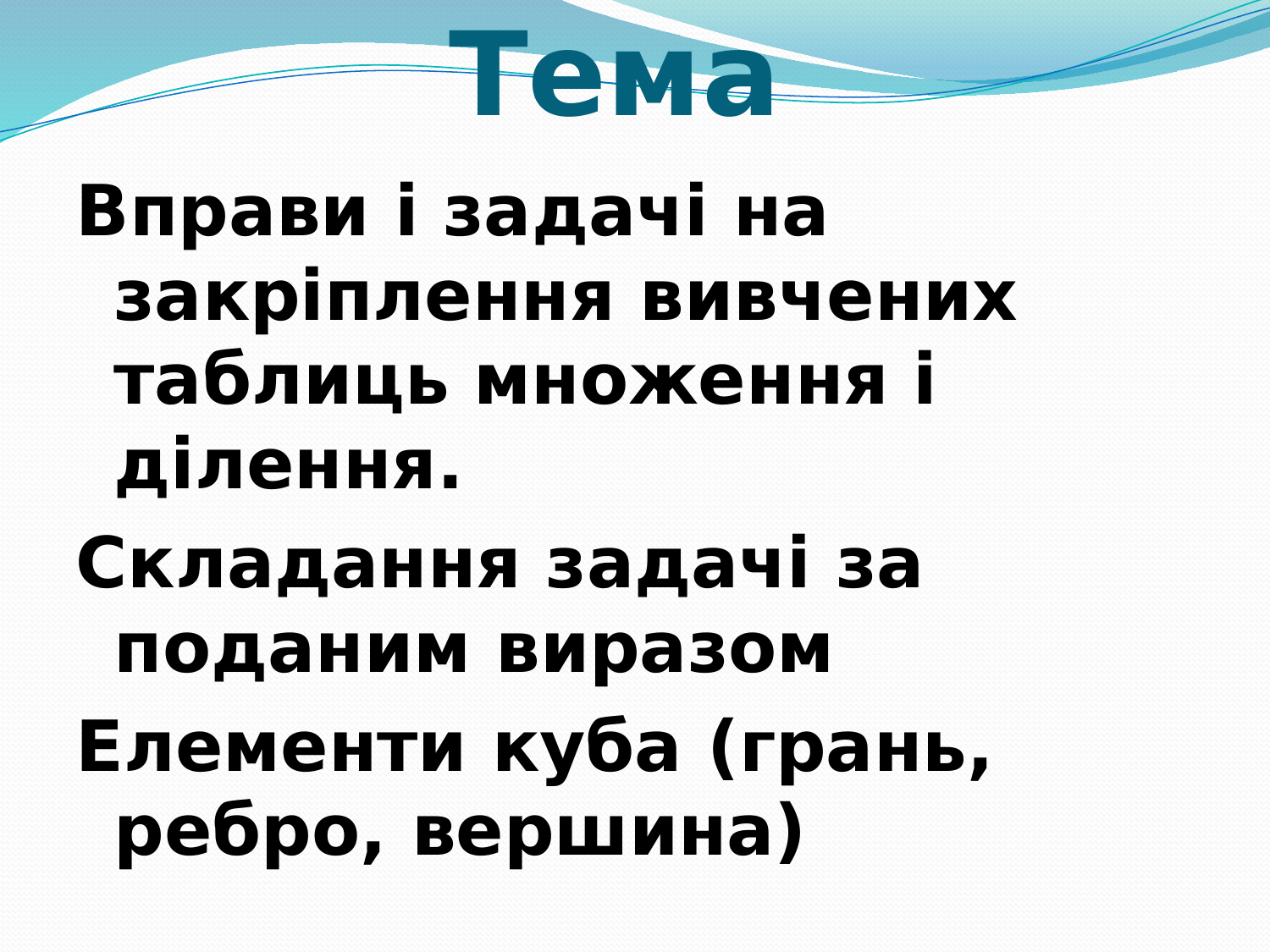

# Тема
Вправи і задачі на закріплення вивчених таблиць множення і ділення.
Складання задачі за поданим виразом
Елементи куба (грань, ребро, вершина)